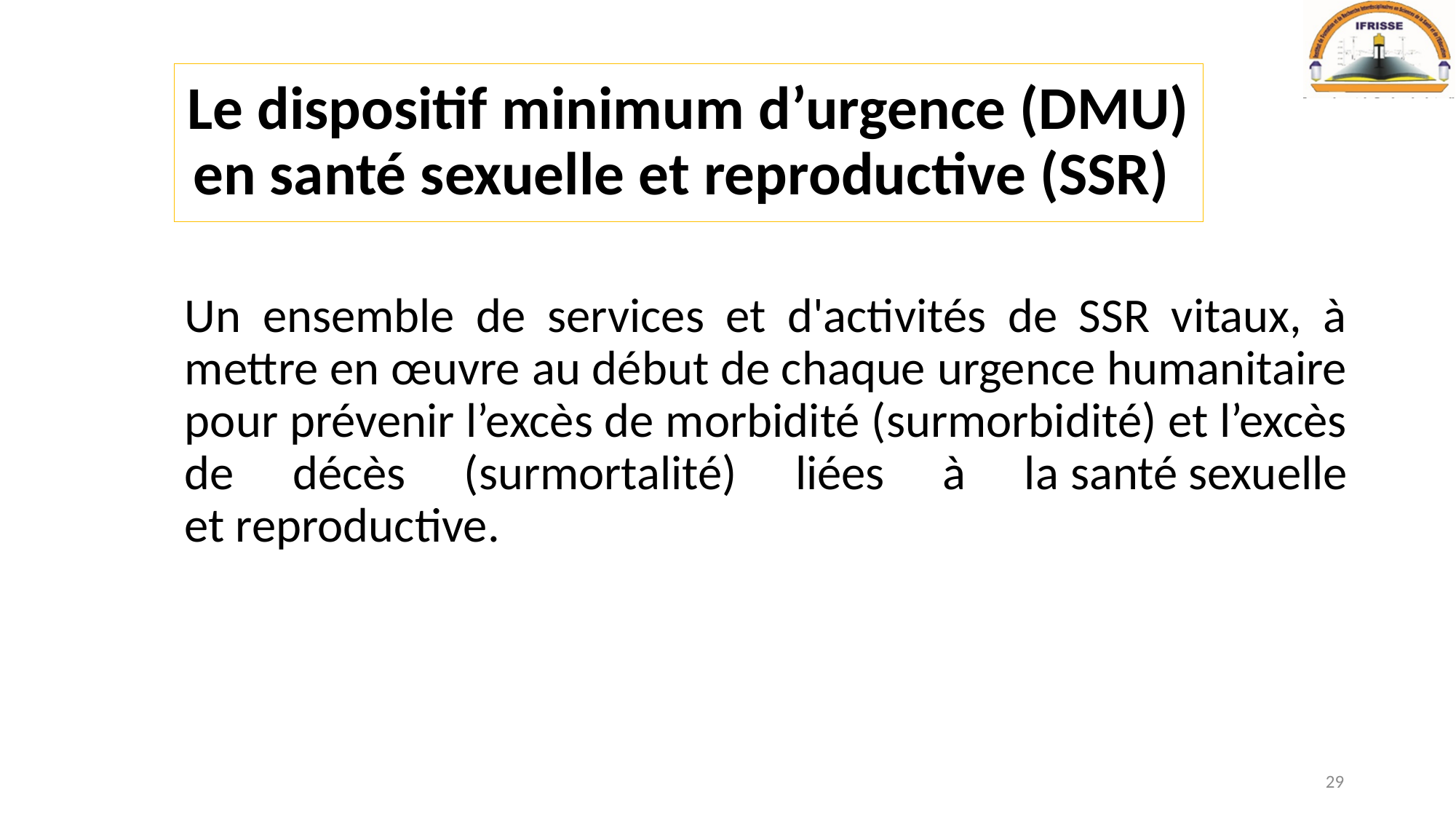

# Le dispositif minimum d’urgence (DMU) en santé sexuelle et reproductive (SSR)
Un ensemble de services et d'activités de SSR vitaux, à mettre en œuvre au début de chaque urgence humanitaire pour prévenir l’excès de morbidité (surmorbidité) et l’excès de décès (surmortalité) liées à la santé sexuelle et reproductive.
29